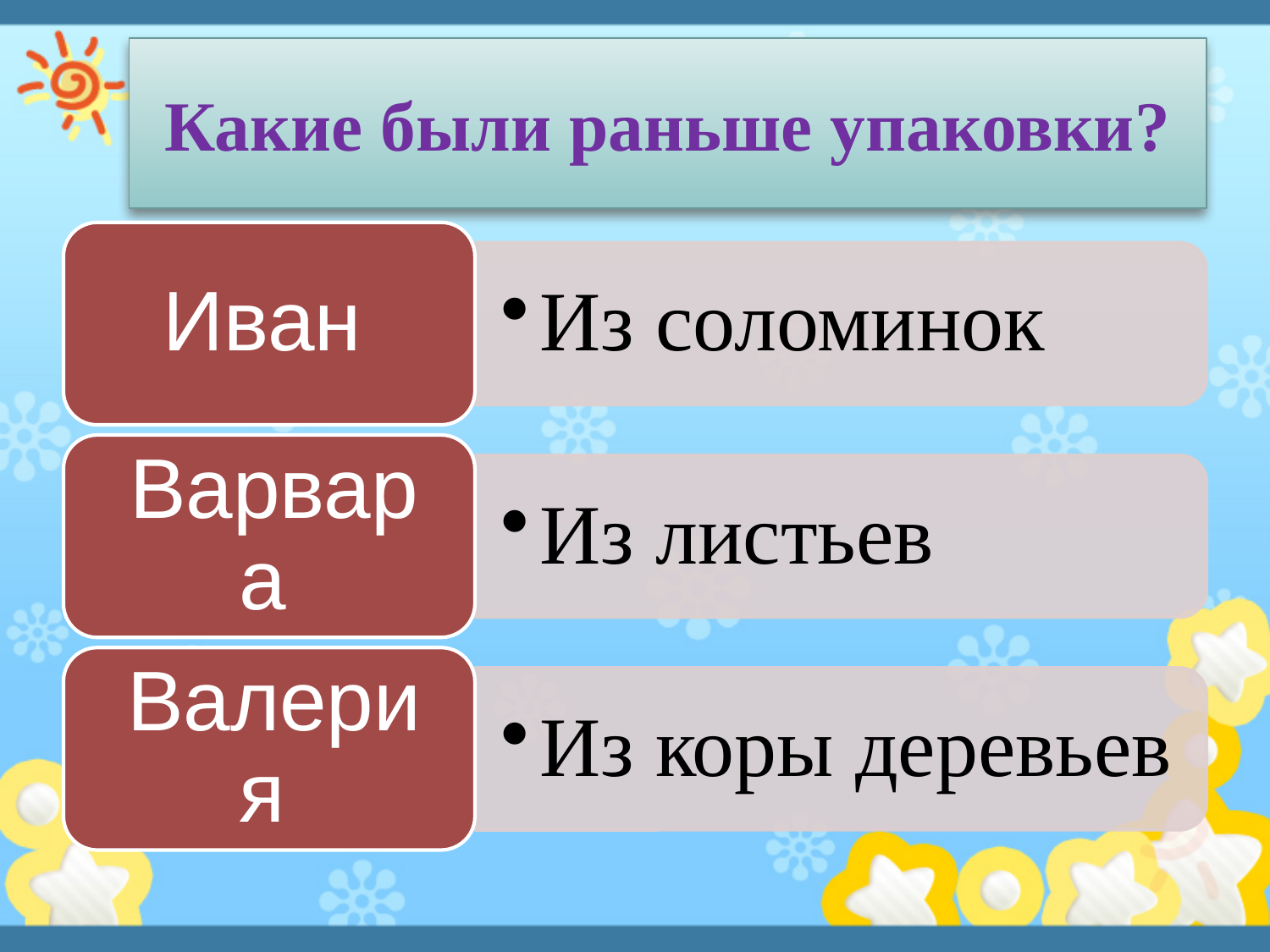

# Какие были раньше упаковки?
Из соломинок
Иван
Из листьев
Варвара
Из коры деревьев
Валерия